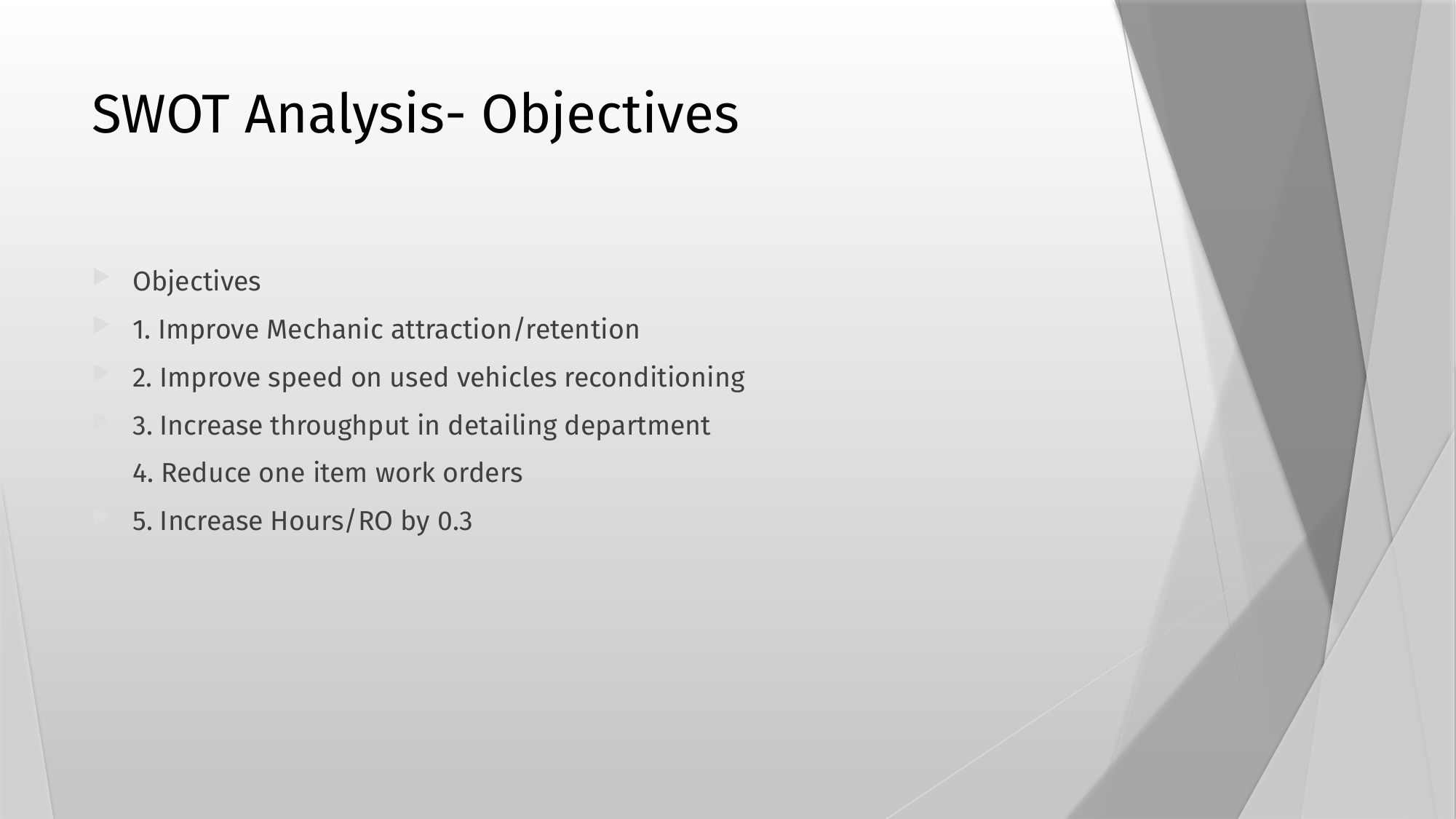

# SWOT Analysis- Objectives
Objectives
1. Improve Mechanic attraction/retention
2. Improve speed on used vehicles reconditioning
3. Increase throughput in detailing department
4. Reduce one item work orders
5. Increase Hours/RO by 0.3